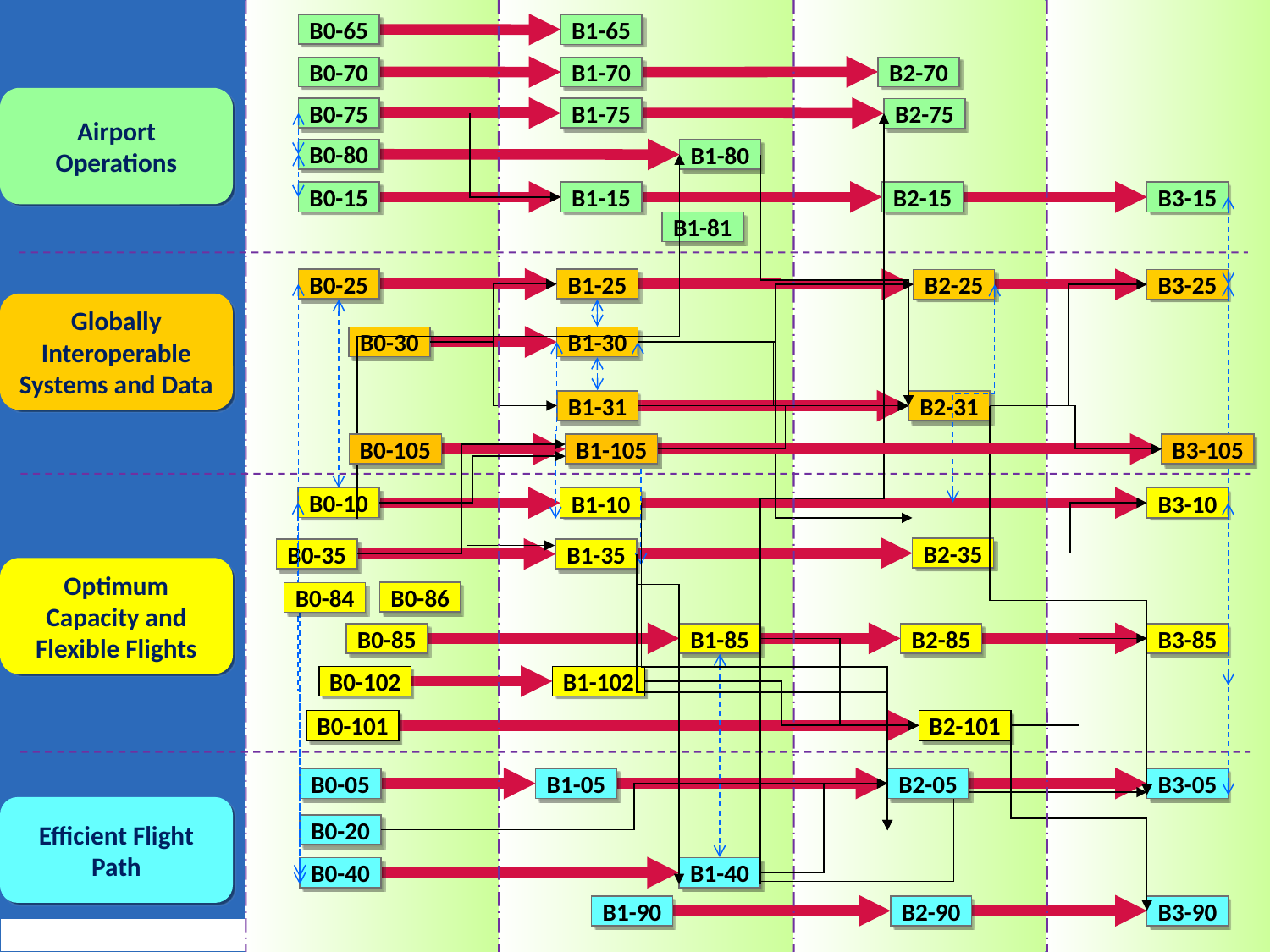

B0-65
B1-65
B0-70
B2-70
B1-70
Airport Operations
B0-75
B1-75
B2-75
B0-80
B1-80
B0-15
B1-15
B2-15
B3-15
B1-81

B0-25
B1-25
B2-25
B3-25
Globally Interoperable Systems and Data
B0-30
B1-30
B1-31
B2-31
B0-105
B1-105
B3-105

B0-10
B1-10
B3-10
B2-35
B0-35
B1-35
Optimum Capacity and Flexible Flights
B0-86
B0-84
B0-85
B1-85
B2-85
B3-85
B0-102
B1-102
B0-101
B2-101

B0-05
B1-05
B2-05
B3-05
Efficient Flight Path
B0-20
B0-40
B1-40
B1-90
B2-90
B3-90